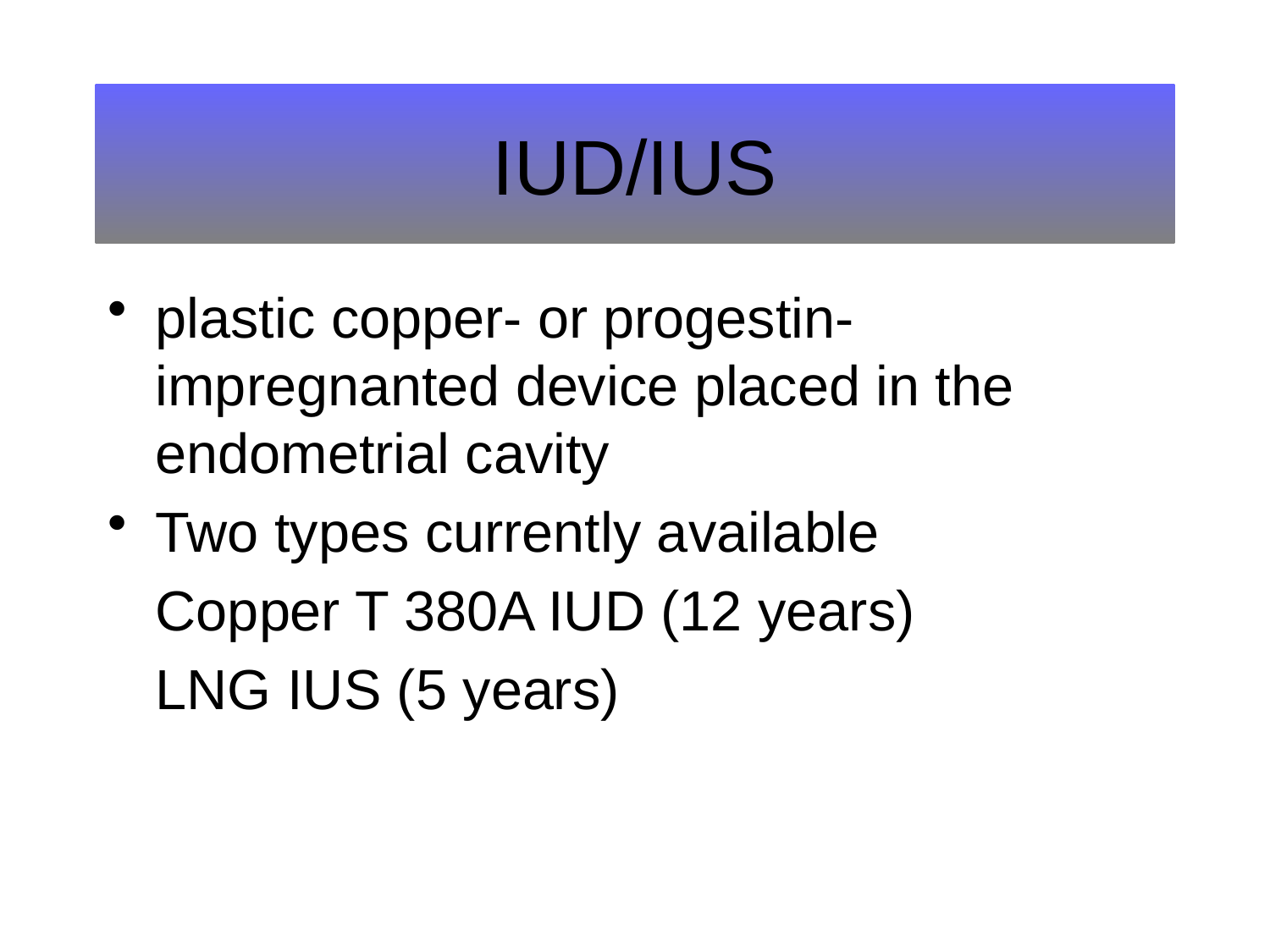

# IUD/IUS
plastic copper- or progestin-impregnanted device placed in the endometrial cavity
Two types currently available
	Copper T 380A IUD (12 years)
	LNG IUS (5 years)